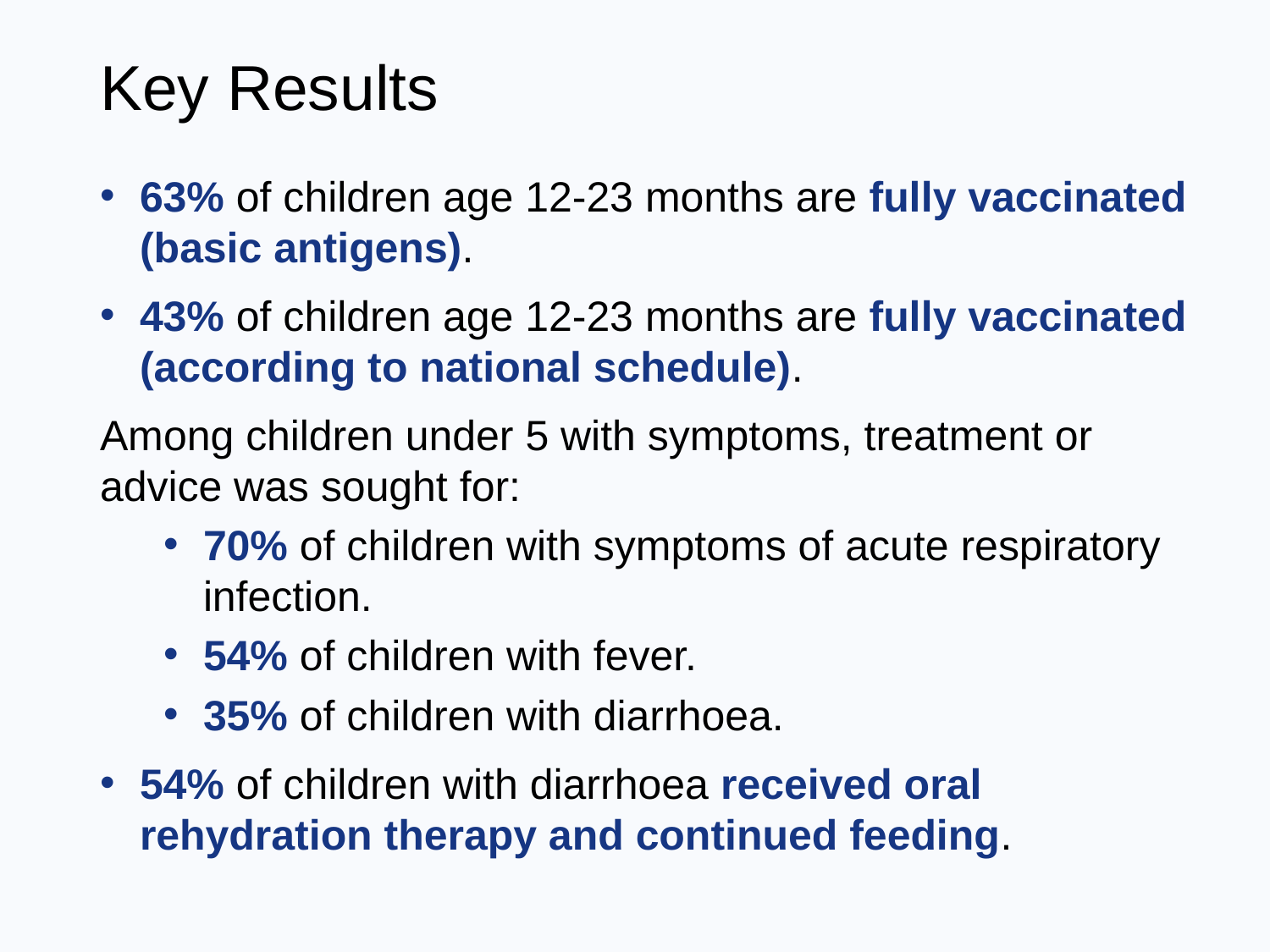

# Key Results
63% of children age 12-23 months are fully vaccinated (basic antigens).
43% of children age 12-23 months are fully vaccinated (according to national schedule).
Among children under 5 with symptoms, treatment or advice was sought for:
70% of children with symptoms of acute respiratory infection.
54% of children with fever.
35% of children with diarrhoea.
54% of children with diarrhoea received oral rehydration therapy and continued feeding.